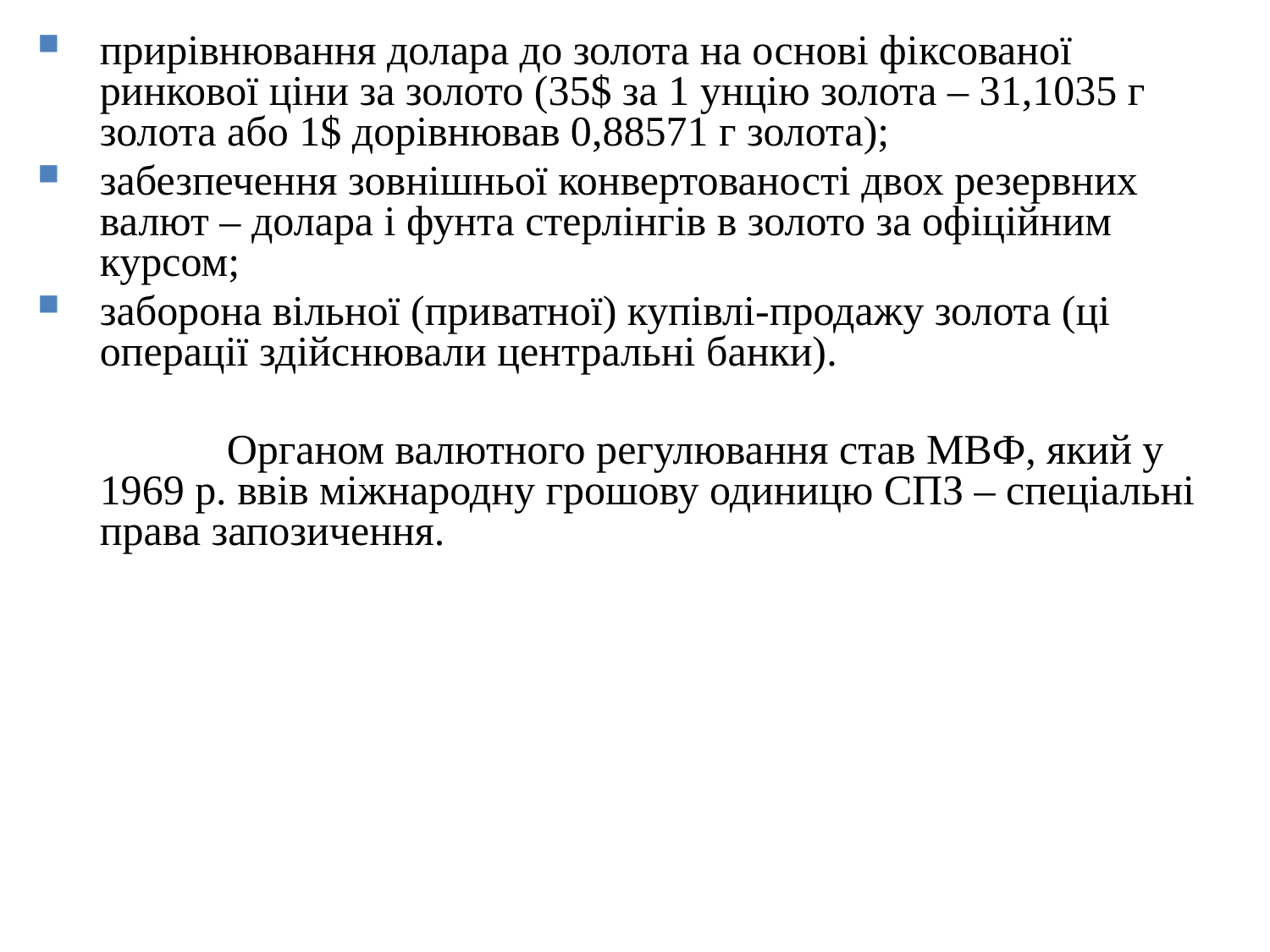

прирівнювання долара до золота на основі фіксованої ринкової ціни за золото (35$ за 1 унцію золота – 31,1035 г золота або 1$ дорівнював 0,88571 г золота);
забезпечення зовнішньої конвертованості двох резервних валют – долара і фунта стерлінгів в золото за офіційним курсом;
заборона вільної (приватної) купівлі-продажу золота (ці операції здійснювали центральні банки).

		Органом валютного регулювання став МВФ, який у 1969 р. ввів міжнародну грошову одиницю СПЗ – спеціальні права запозичення.